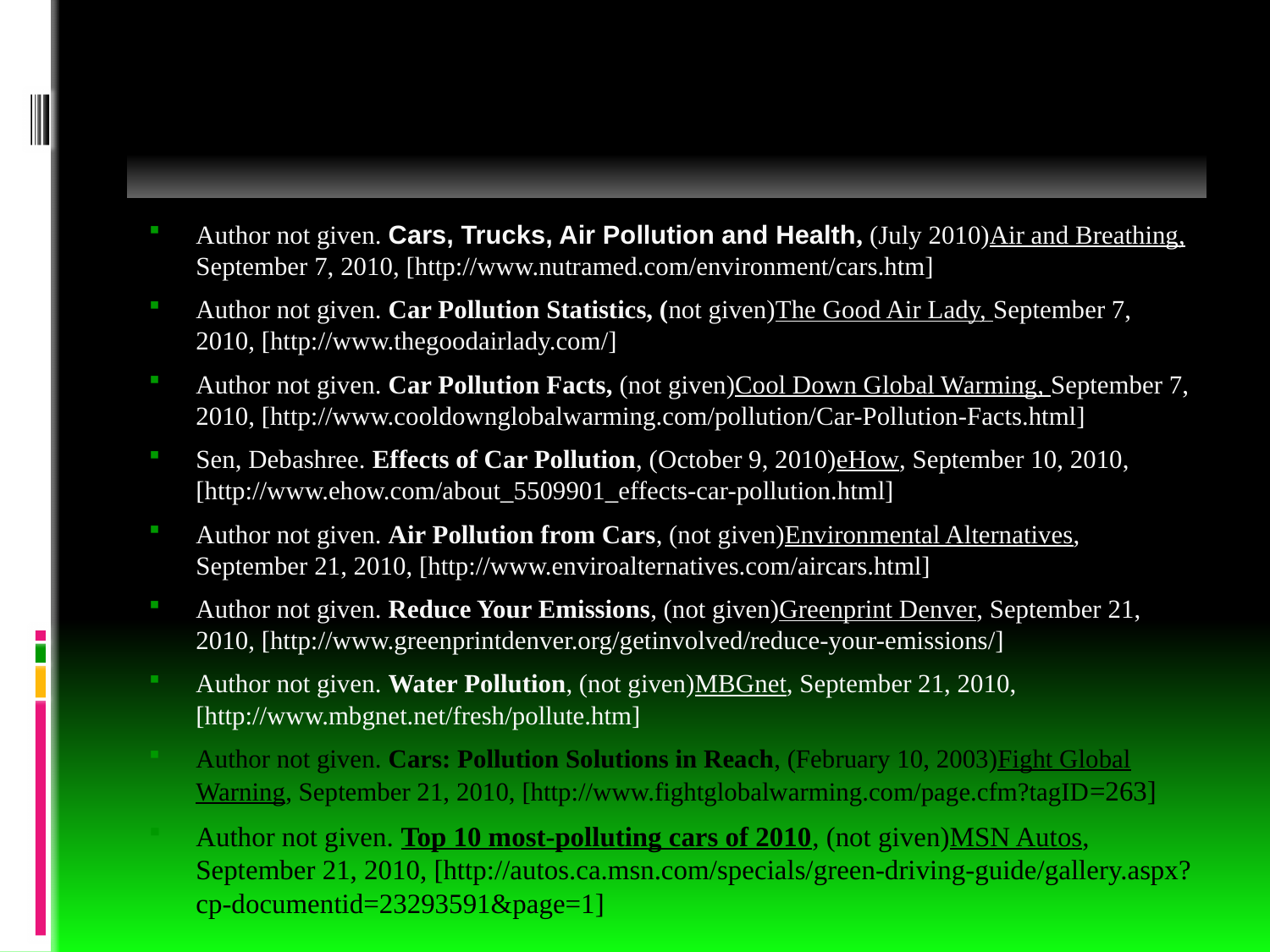

# BILBIOGRAPHY
Author not given. Cars, Trucks, Air Pollution and Health, (July 2010)Air and Breathing, September 7, 2010, [http://www.nutramed.com/environment/cars.htm]
Author not given. Car Pollution Statistics, (not given)The Good Air Lady, September 7, 2010, [http://www.thegoodairlady.com/]
Author not given. Car Pollution Facts, (not given)Cool Down Global Warming, September 7, 2010, [http://www.cooldownglobalwarming.com/pollution/Car-Pollution-Facts.html]
Sen, Debashree. Effects of Car Pollution, (October 9, 2010)eHow, September 10, 2010, [http://www.ehow.com/about_5509901_effects-car-pollution.html]
Author not given. Air Pollution from Cars, (not given)Environmental Alternatives, September 21, 2010, [http://www.enviroalternatives.com/aircars.html]
Author not given. Reduce Your Emissions, (not given)Greenprint Denver, September 21, 2010, [http://www.greenprintdenver.org/getinvolved/reduce-your-emissions/]
Author not given. Water Pollution, (not given)MBGnet, September 21, 2010, [http://www.mbgnet.net/fresh/pollute.htm]
Author not given. Cars: Pollution Solutions in Reach, (February 10, 2003)Fight Global Warning, September 21, 2010, [http://www.fightglobalwarming.com/page.cfm?tagID=263]
Author not given. Top 10 most-polluting cars of 2010, (not given)MSN Autos, September 21, 2010, [http://autos.ca.msn.com/specials/green-driving-guide/gallery.aspx?cp-documentid=23293591&page=1]